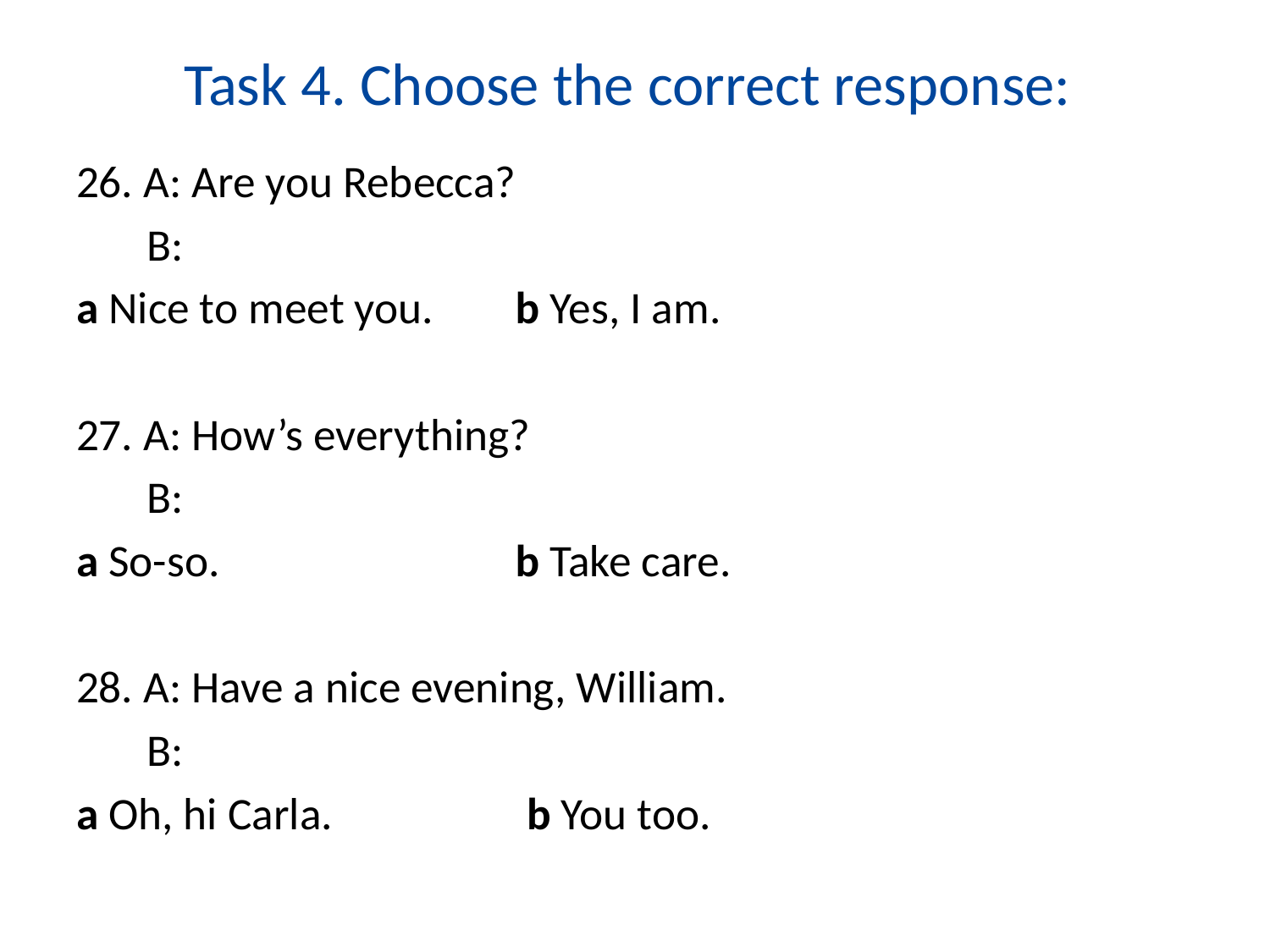

# Task 4. Choose the correct response:
26. A: Are you Rebecca?
       B:
a Nice to meet you.        b Yes, I am.

27. A: How’s everything?
       B:
a So-so.                             b Take care.

28. A: Have a nice evening, William.
       B:
a Oh, hi Carla.                   b You too.